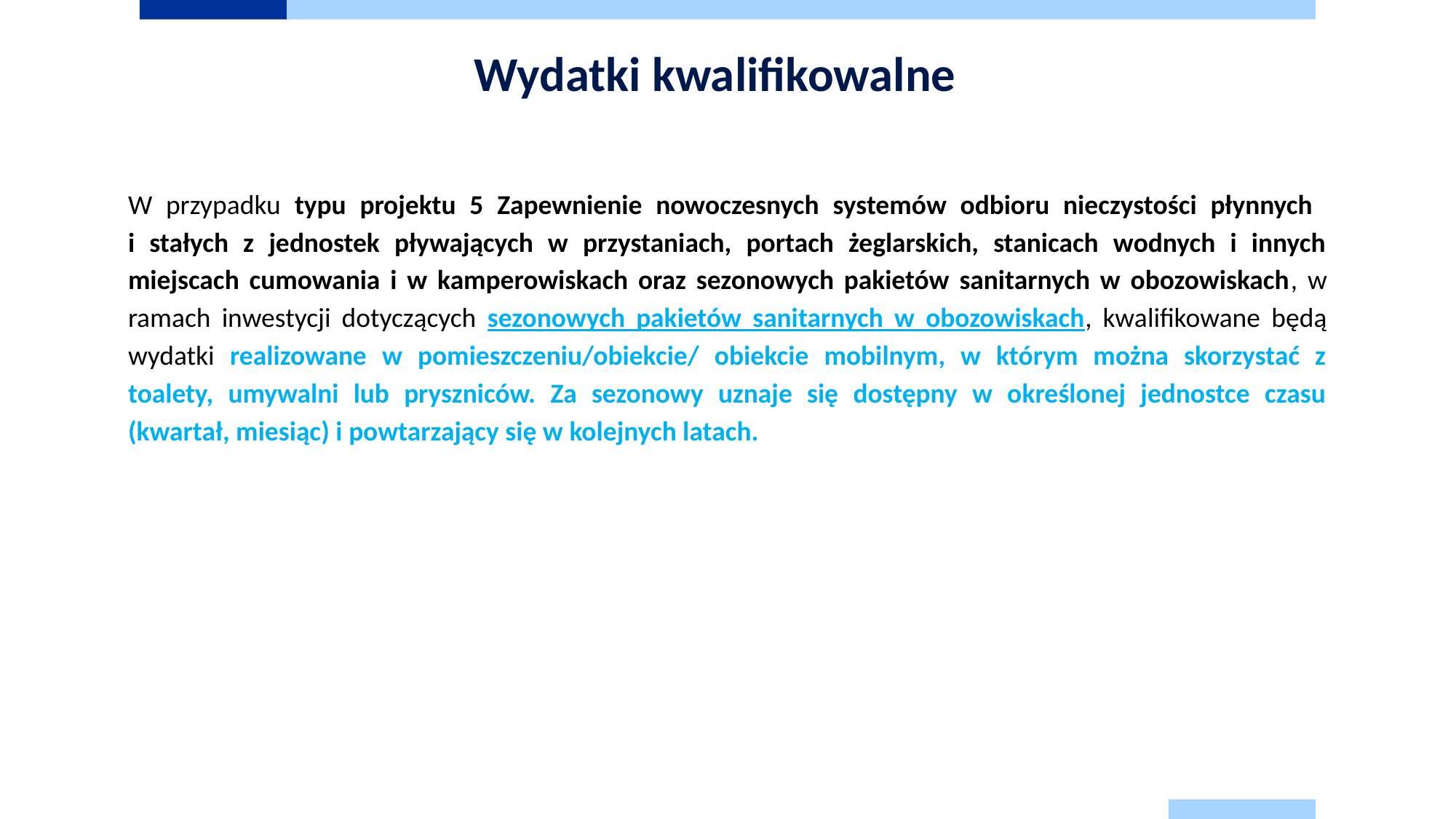

Wydatki kwalifikowalne
W przypadku typu projektu 5 Zapewnienie nowoczesnych systemów odbioru nieczystości płynnych
i stałych z jednostek pływających w przystaniach, portach żeglarskich, stanicach wodnych i innych miejscach cumowania i w kamperowiskach oraz sezonowych pakietów sanitarnych w obozowiskach, w ramach inwestycji dotyczących sezonowych pakietów sanitarnych w obozowiskach, kwalifikowane będą wydatki realizowane w pomieszczeniu/obiekcie/ obiekcie mobilnym, w którym można skorzystać z toalety, umywalni lub pryszniców. Za sezonowy uznaje się dostępny w określonej jednostce czasu (kwartał, miesiąc) i powtarzający się w kolejnych latach.